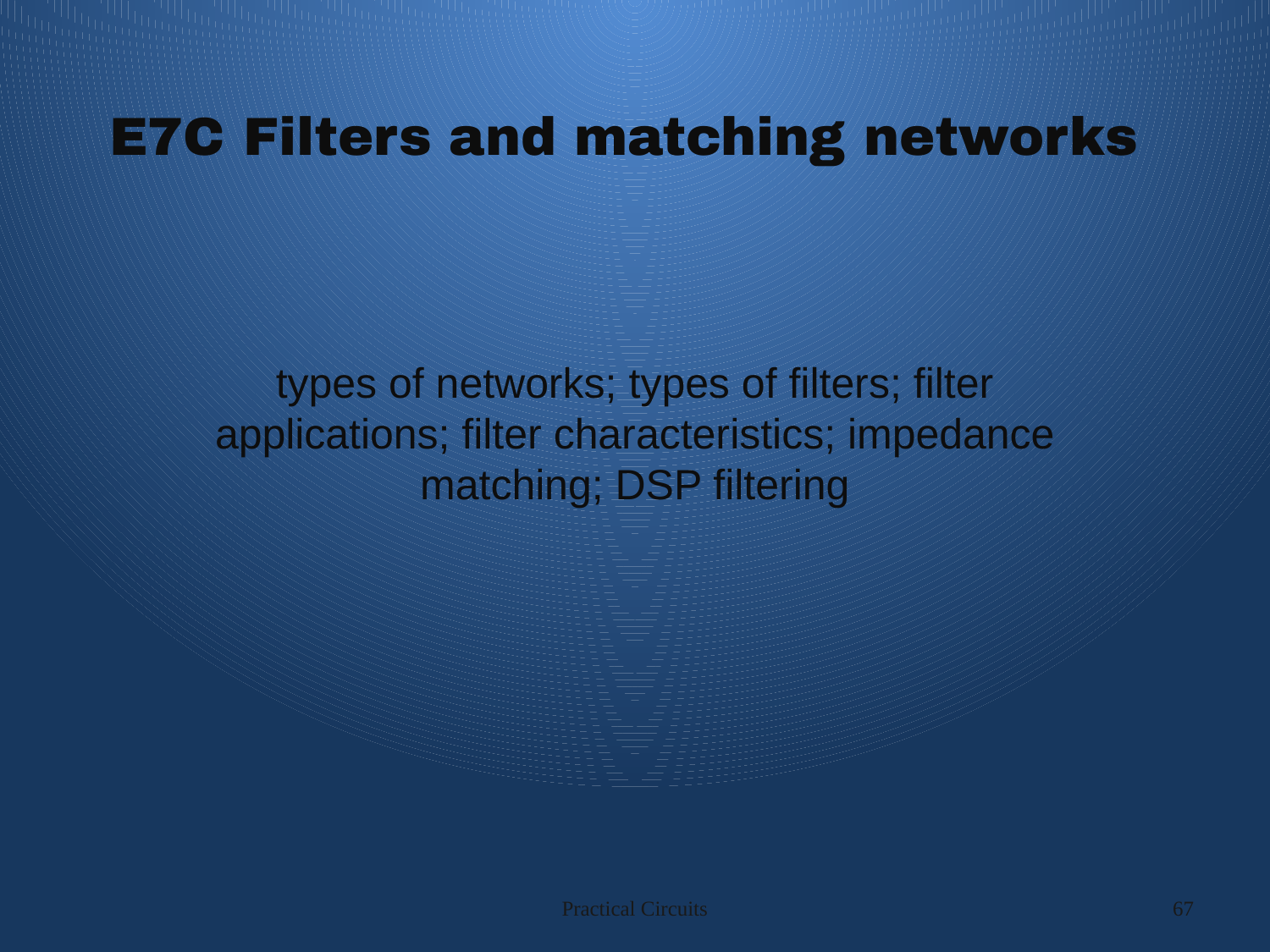

# E7C Filters and matching networks
types of networks; types of filters; filter applications; filter characteristics; impedance matching; DSP filtering
Practical Circuits
67